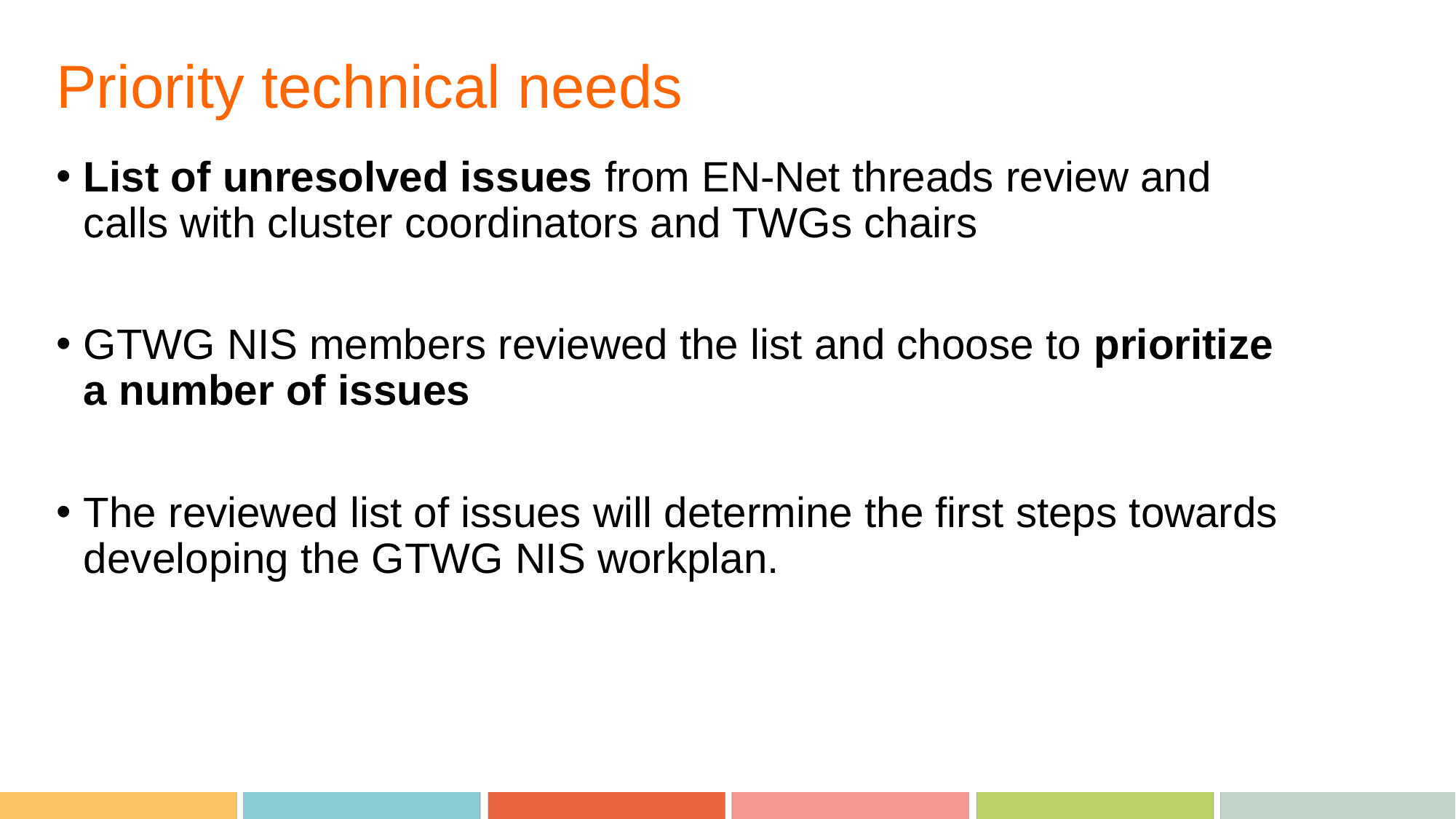

# Priority technical needs
List of unresolved issues from EN-Net threads review and calls with cluster coordinators and TWGs chairs

GTWG NIS members reviewed the list and choose to prioritize a number of issues

The reviewed list of issues will determine the first steps towards developing the GTWG NIS workplan.